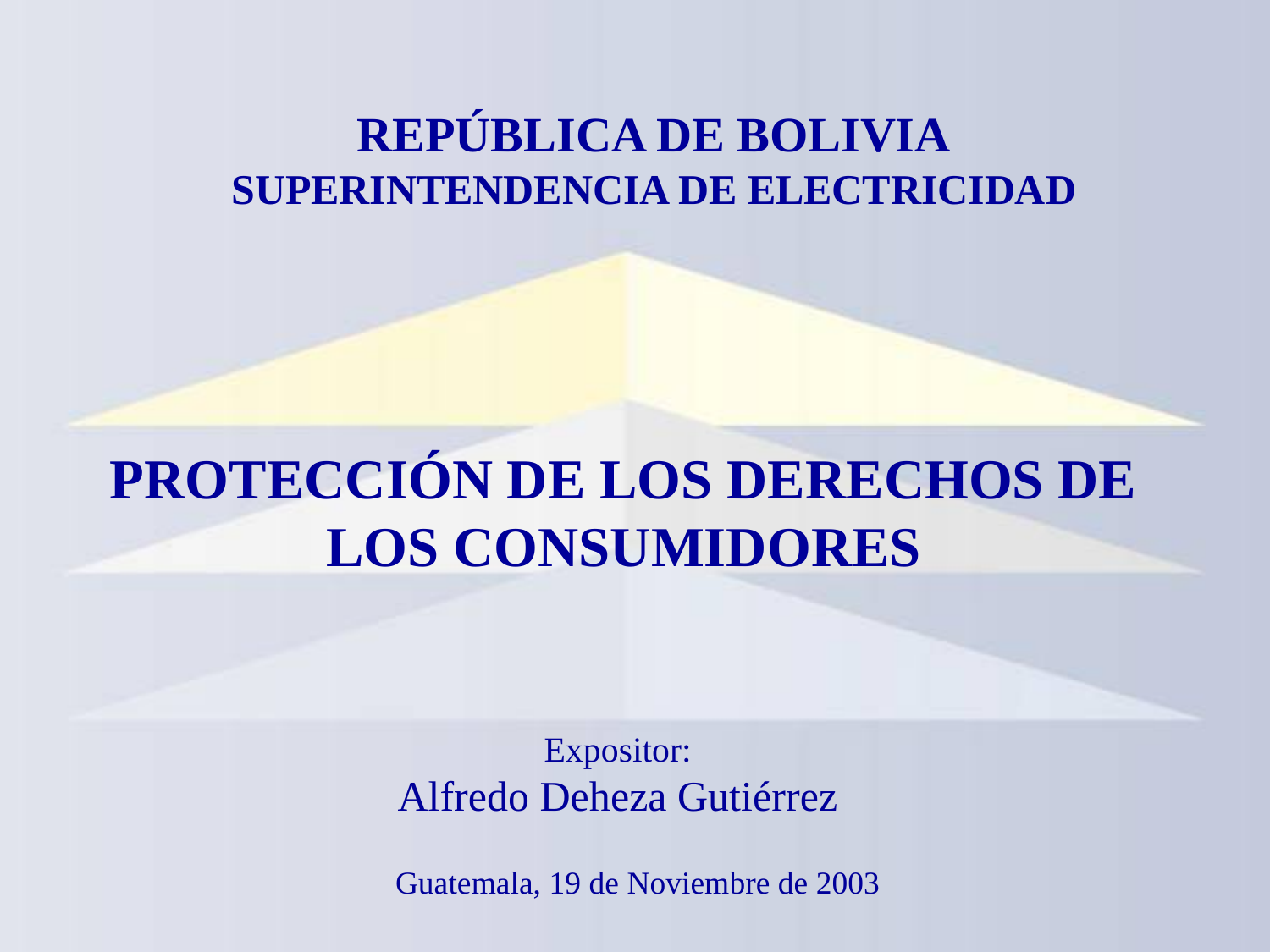

REPÚBLICA DE BOLIVIA
SUPERINTENDENCIA DE ELECTRICIDAD
PROTECCIÓN DE LOS DERECHOS DE LOS CONSUMIDORES
Expositor:
Alfredo Deheza Gutiérrez
Guatemala, 19 de Noviembre de 2003